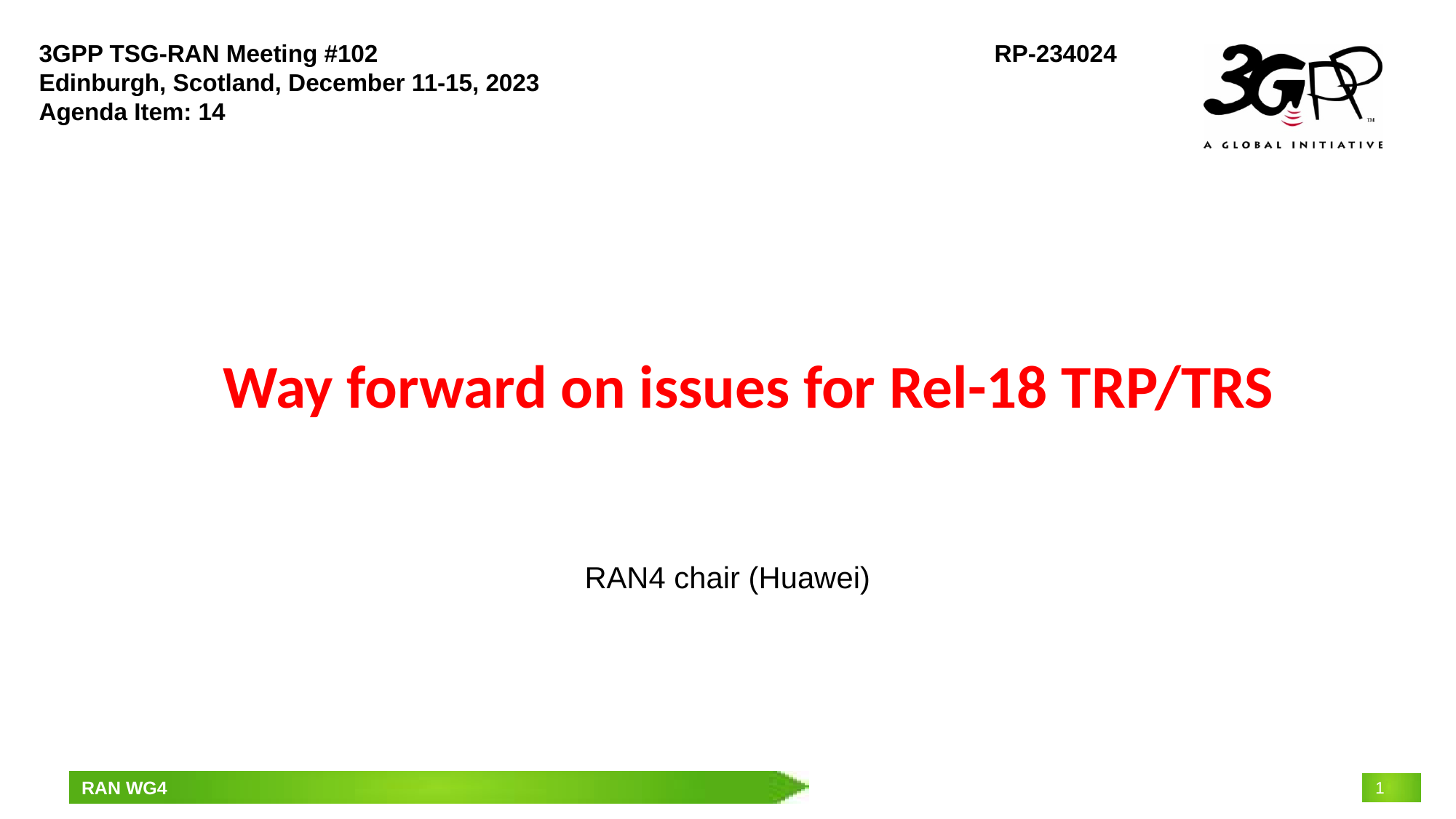

3GPP TSG-RAN Meeting #102
Edinburgh, Scotland, December 11-15, 2023
Agenda Item: 14
RP-234024
# Way forward on issues for Rel-18 TRP/TRS
RAN4 chair (Huawei)